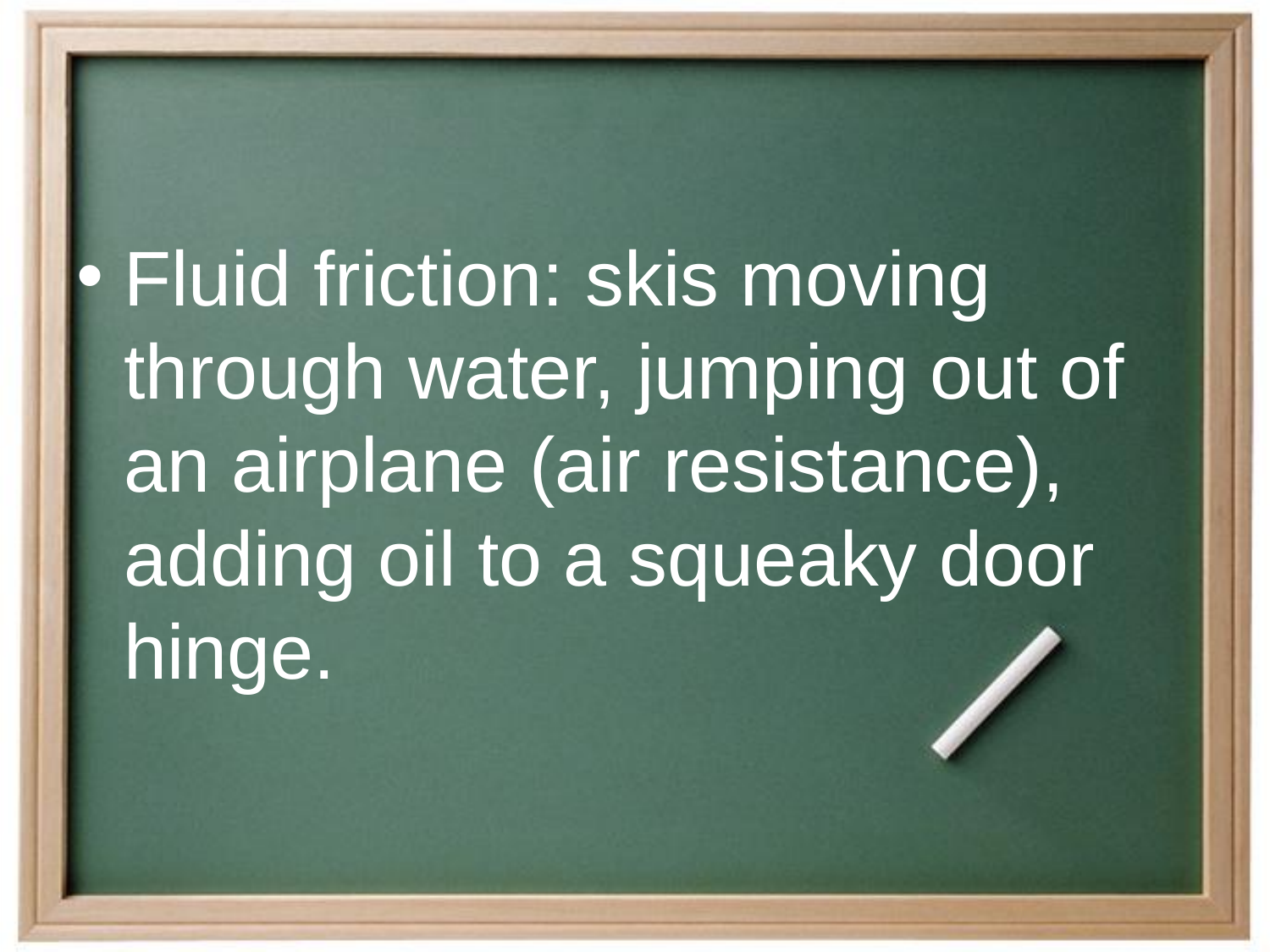

#
Fluid friction: skis moving through water, jumping out of an airplane (air resistance), adding oil to a squeaky door hinge.